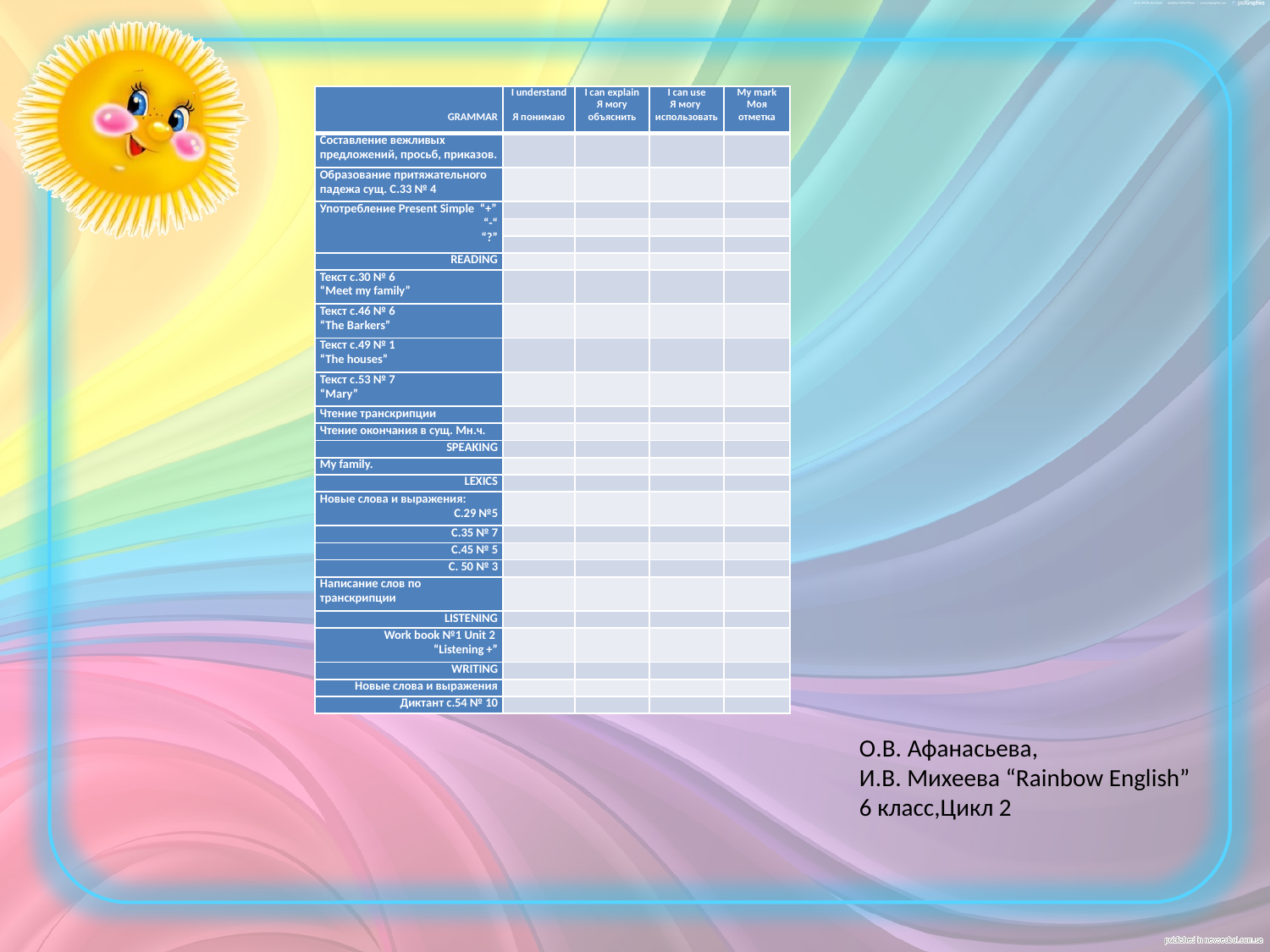

#
| GRAMMAR | I understand   Я понимаю | I can explain Я могу объяснить | I can use Я могу использовать | My mark Моя отметка |
| --- | --- | --- | --- | --- |
| Составление вежливых предложений, просьб, приказов. |  |  |  |  |
| Образование притяжательного падежа сущ. С.33 № 4 |  |  |  |  |
| Употребление Present Simple “+” “-“ “?” |  |  |  |  |
|  |  |  |  |  |
|  |  |  |  |  |
| READING |  |  |  |  |
| Текст с.30 № 6 “Meet my family” |  |  |  |  |
| Текст с.46 № 6 “The Barkers” |  |  |  |  |
| Текст с.49 № 1 “The houses” |  |  |  |  |
| Текст с.53 № 7 “Mary” |  |  |  |  |
| Чтение транскрипции |  |  |  |  |
| Чтение окончания в сущ. Мн.ч. |  |  |  |  |
| SPEAKING |  |  |  |  |
| My family. |  |  |  |  |
| LEXICS |  |  |  |  |
| Новые слова и выражения: С.29 №5 |  |  |  |  |
| С.35 № 7 |  |  |  |  |
| С.45 № 5 |  |  |  |  |
| С. 50 № 3 |  |  |  |  |
| Написание слов по транскрипции |  |  |  |  |
| LISTENING |  |  |  |  |
| Work book №1 Unit 2 “Listening +” |  |  |  |  |
| WRITING |  |  |  |  |
| Новые слова и выражения |  |  |  |  |
| Диктант с.54 № 10 |  |  |  |  |
О.В. Афанасьева,
И.В. Михеева “Rainbow English”
6 класс,Цикл 2